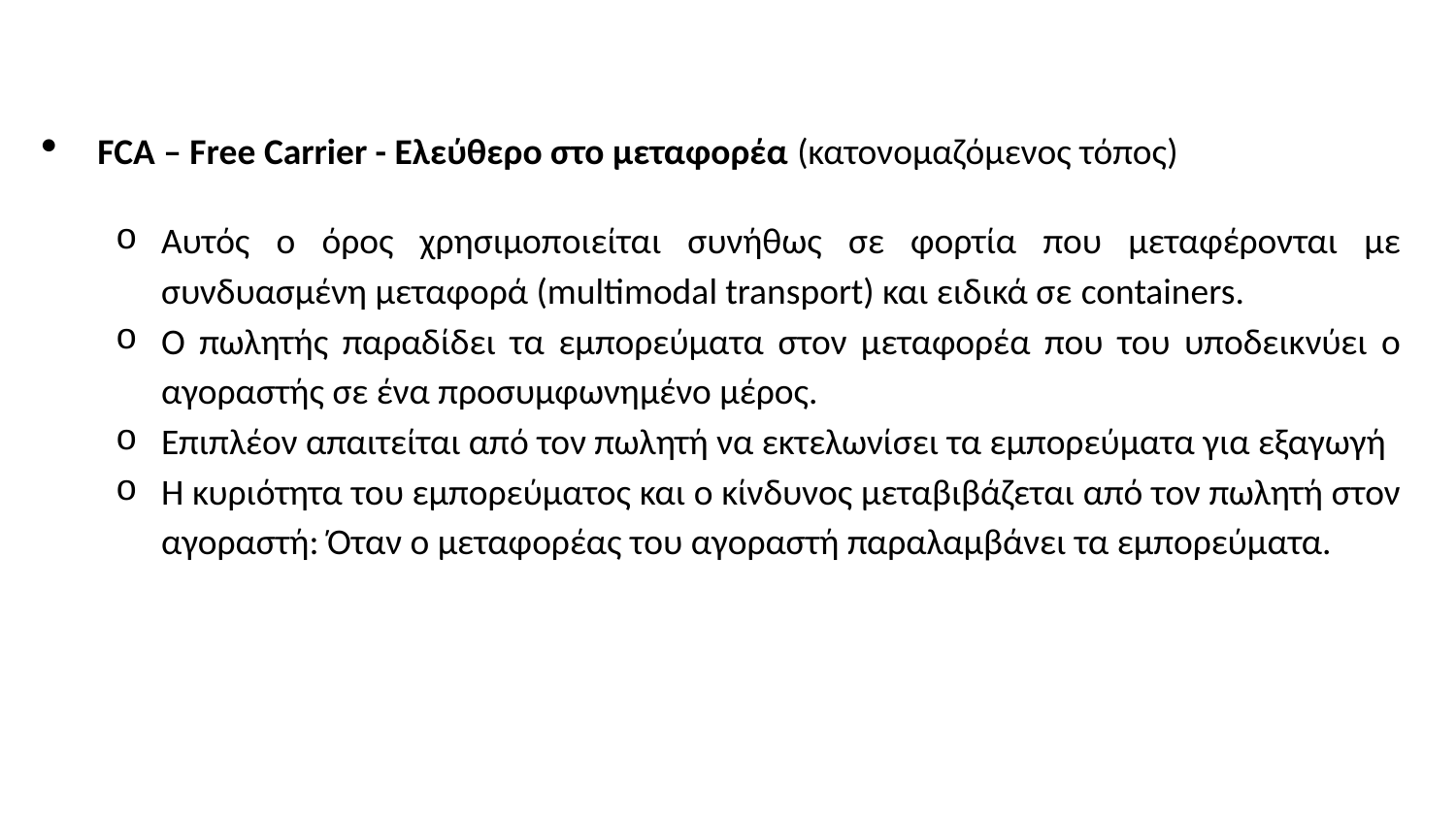

FCA – Free Carrier - Ελεύθερο στο μεταφορέα (κατονομαζόμενος τόπος)

Αυτός ο όρος χρησιμοποιείται συνήθως σε φορτία που μεταφέρονται με συνδυασμένη μεταφορά (multimodal transport) και ειδικά σε containers.
Ο πωλητής παραδίδει τα εμπορεύματα στον μεταφορέα που του υποδεικνύει ο αγοραστής σε ένα προσυμφωνημένο μέρος.
Επιπλέον απαιτείται από τον πωλητή να εκτελωνίσει τα εμπορεύματα για εξαγωγή
Η κυριότητα του εμπορεύματος και ο κίνδυνος μεταβιβάζεται από τον πωλητή στον αγοραστή: Όταν ο μεταφορέας του αγοραστή παραλαμβάνει τα εμπορεύματα.